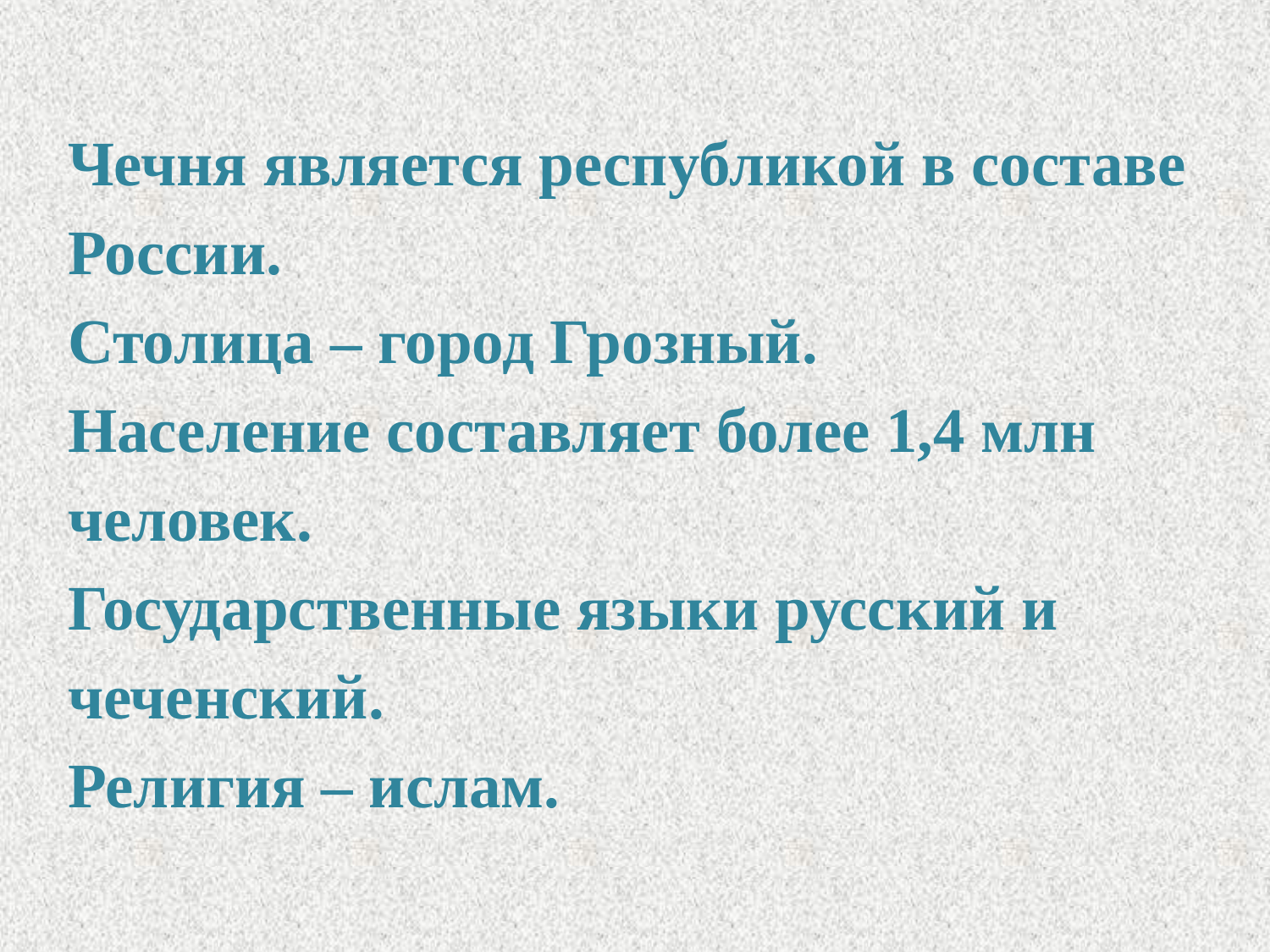

Чечня является республикой в составе
России.
Столица – город Грозный.
Население составляет более 1,4 млн
человек.
Государственные языки русский и
чеченский.
Религия – ислам.